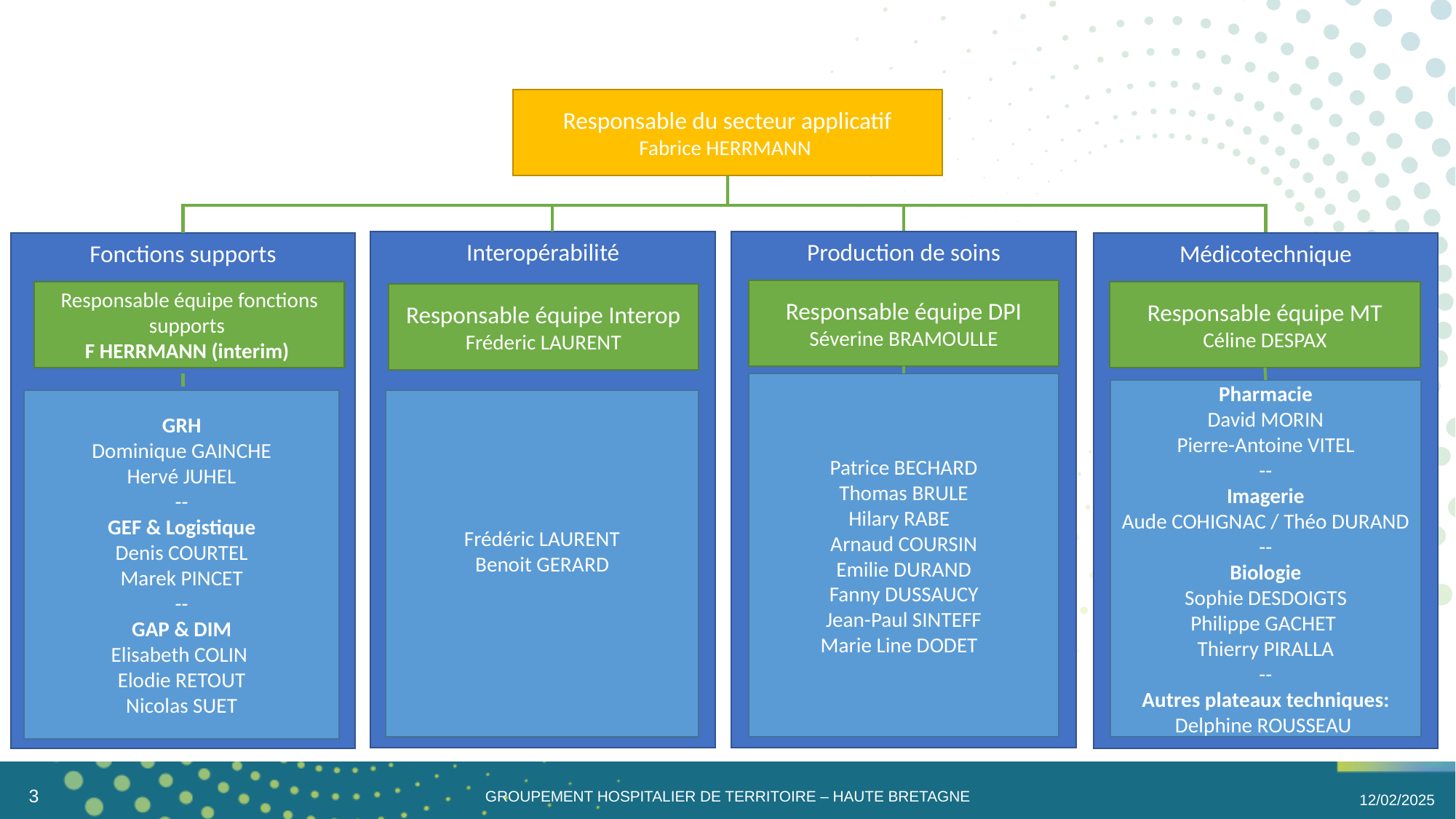

Responsable du secteur applicatif
Fabrice HERRMANN
Interopérabilité
Production de soins
Fonctions supports
Médicotechnique
Responsable équipe DPI
Séverine BRAMOULLE
Responsable équipe fonctions supports
F HERRMANN (interim)
Responsable équipe MT
Céline DESPAX
Responsable équipe Interop
Fréderic LAURENT
Patrice BECHARD
Thomas BRULE
Hilary RABE
Arnaud COURSIN
Emilie DURAND
Fanny DUSSAUCY
Jean-Paul SINTEFF
Marie Line DODET
Pharmacie
David MORIN
Pierre-Antoine VITEL
--
Imagerie
Aude COHIGNAC / Théo DURAND
--
Biologie
Sophie DESDOIGTS
Philippe GACHET
Thierry PIRALLA
--
Autres plateaux techniques:
Delphine ROUSSEAU
GRH
Dominique GAINCHE
Hervé JUHEL
--
GEF & Logistique
Denis COURTEL
Marek PINCET
--
GAP & DIM
Elisabeth COLIN
Elodie RETOUT
Nicolas SUET
Frédéric LAURENT
Benoit GERARD

3
GROUPEMENT HOSPITALIER DE TERRITOIRE – HAUTE BRETAGNE
12/02/2025